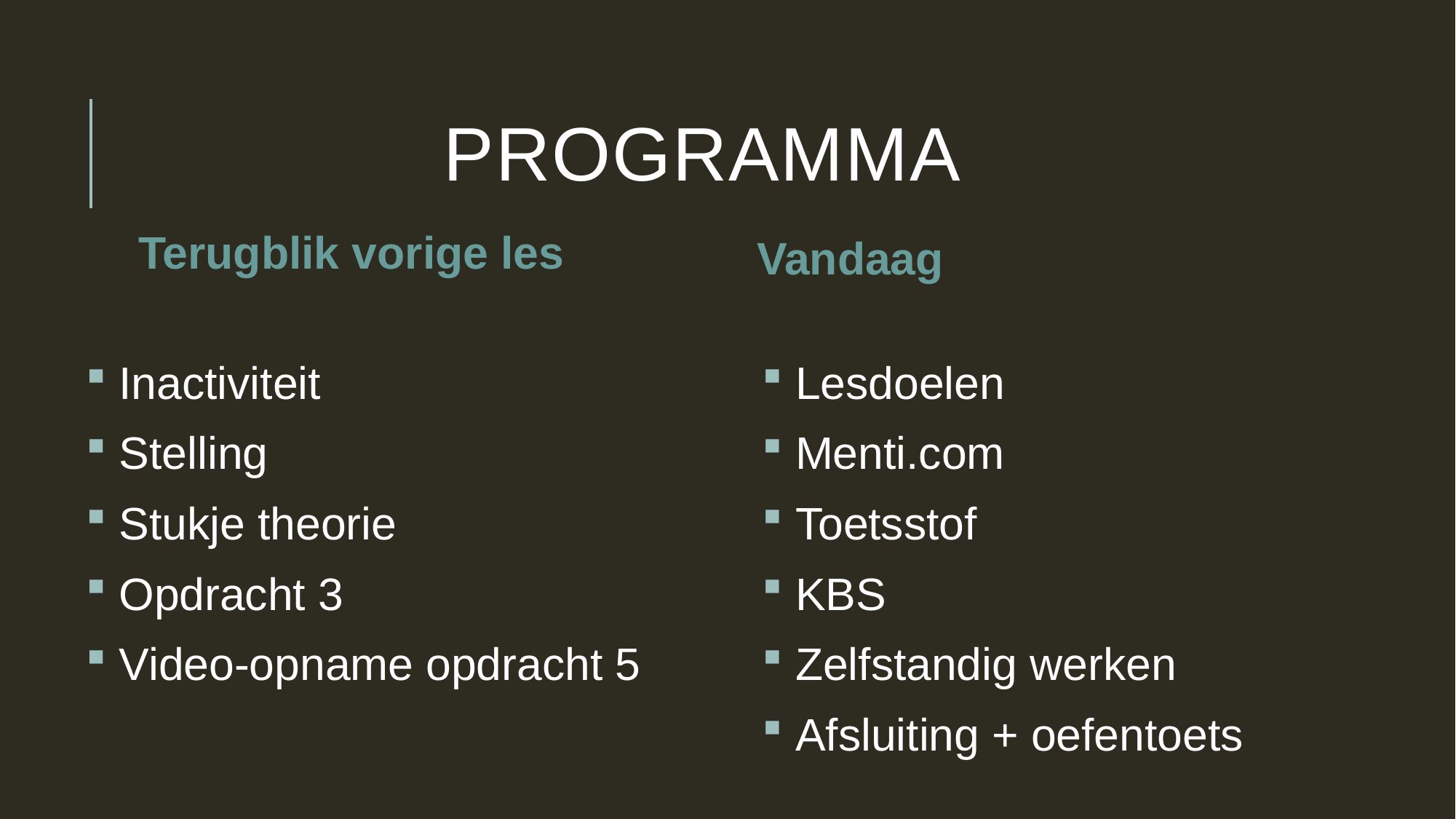

# Programma
Vandaag
Terugblik vorige les

 Inactiviteit
 Stelling
 Stukje theorie
 Opdracht 3
 Video-opname opdracht 5
 Lesdoelen
 Menti.com
 Toetsstof
 KBS
 Zelfstandig werken
 Afsluiting + oefentoets